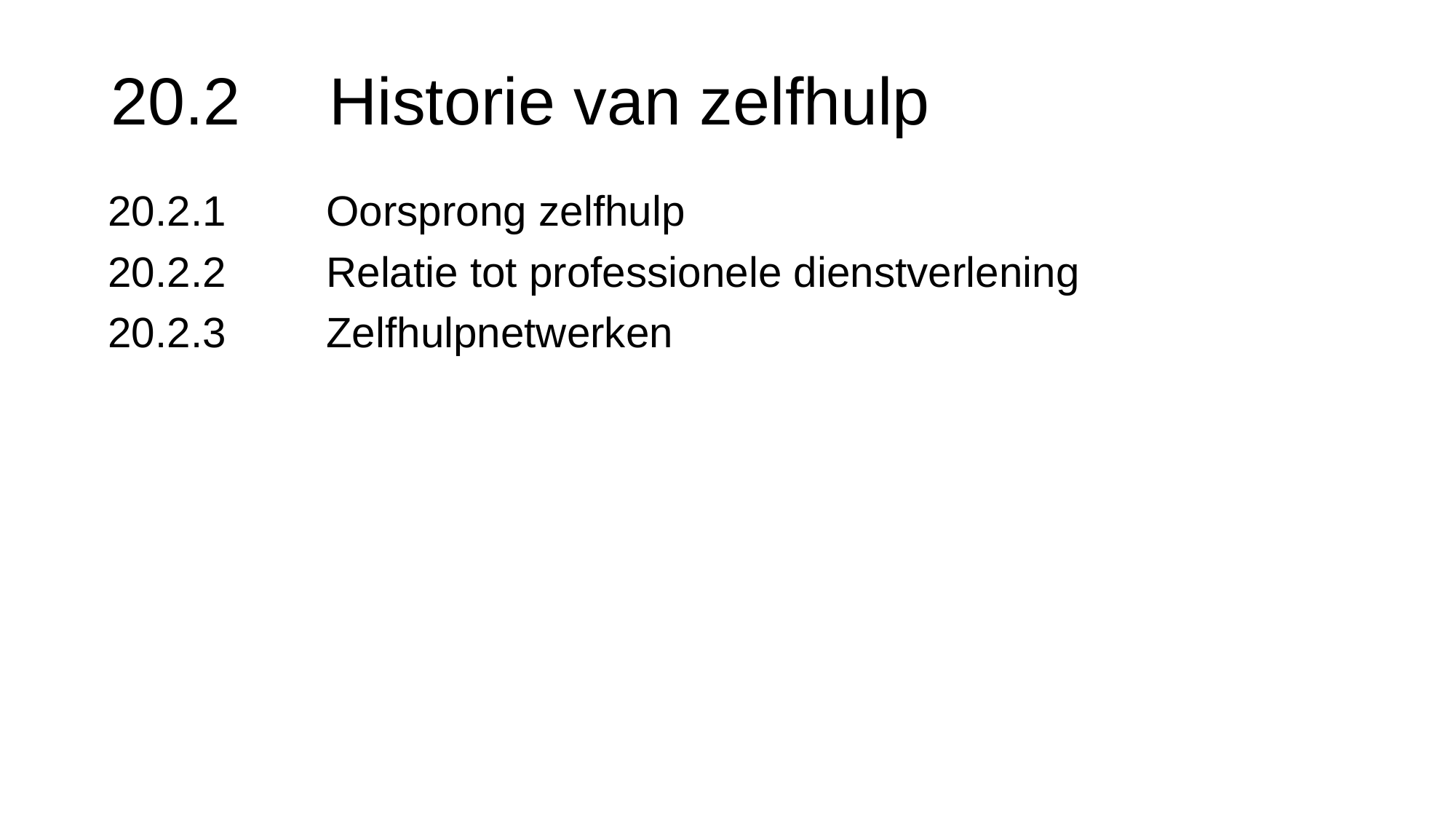

# 20.2	Historie van zelfhulp
20.2.1	Oorsprong zelfhulp
20.2.2	Relatie tot professionele dienstverlening
20.2.3	Zelfhulpnetwerken